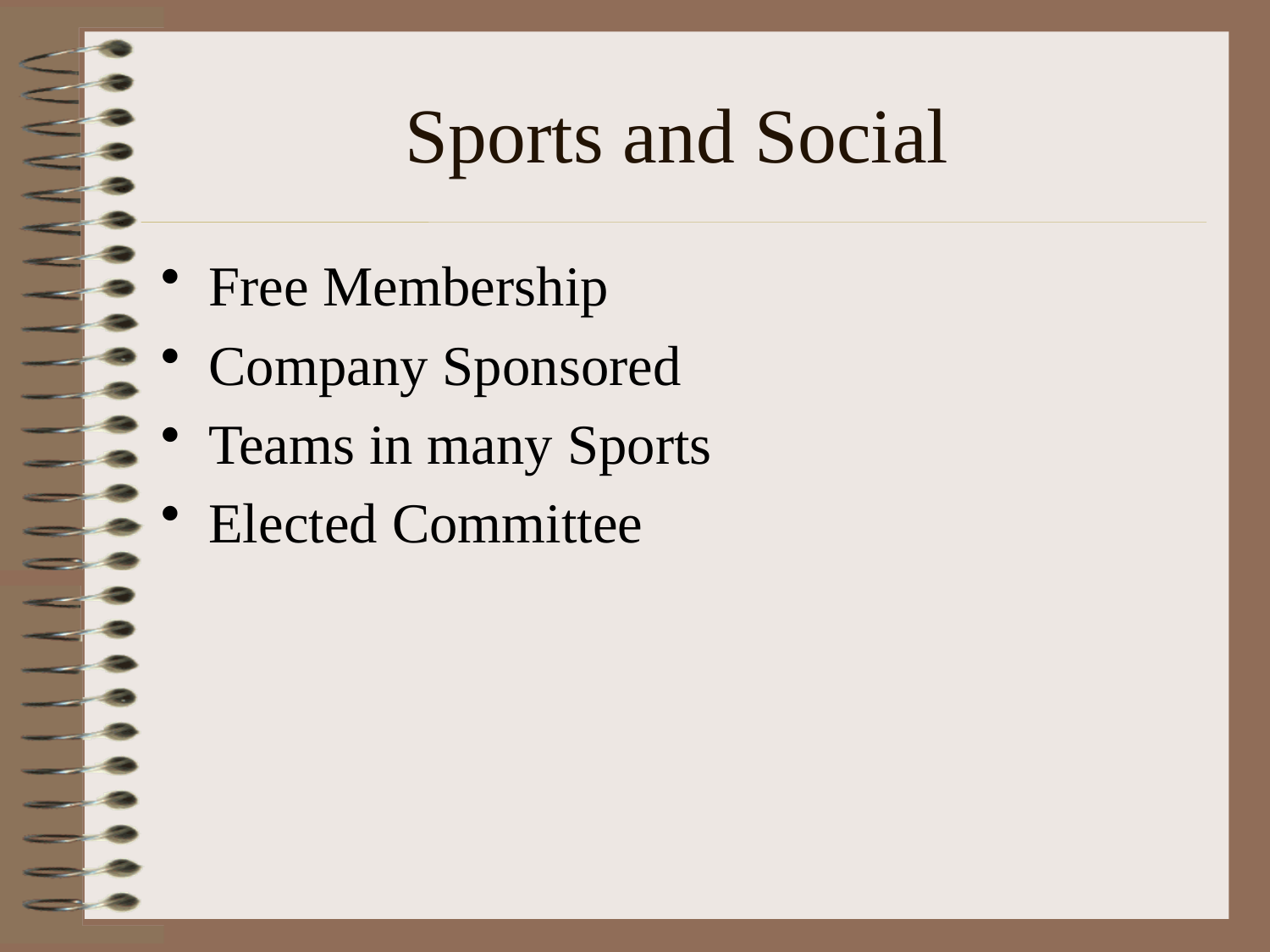

# Sports and Social
Free Membership
Company Sponsored
Teams in many Sports
Elected Committee